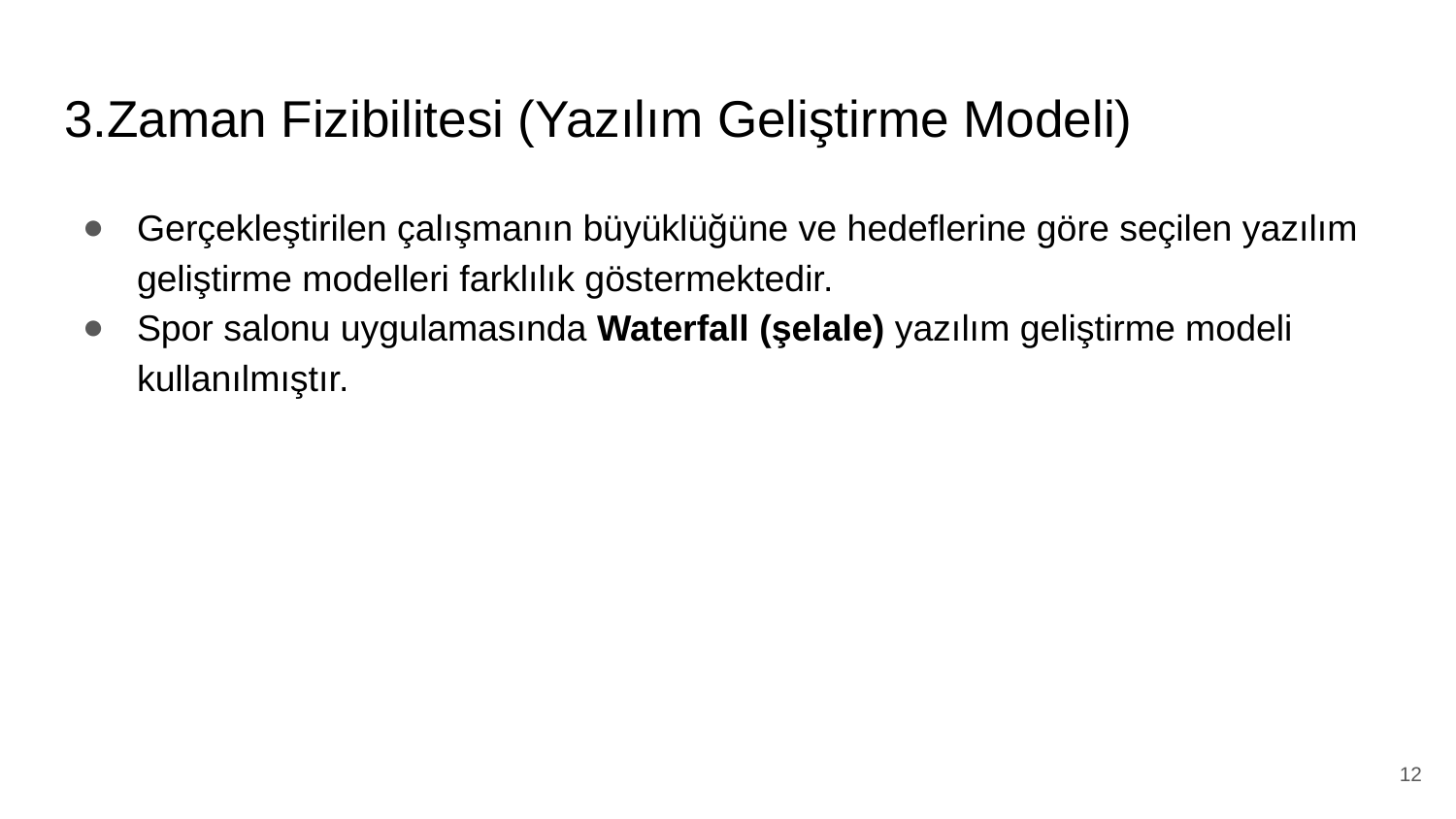

# 3.Zaman Fizibilitesi (Yazılım Geliştirme Modeli)
Gerçekleştirilen çalışmanın büyüklüğüne ve hedeflerine göre seçilen yazılım geliştirme modelleri farklılık göstermektedir.
Spor salonu uygulamasında Waterfall (şelale) yazılım geliştirme modeli kullanılmıştır.

12